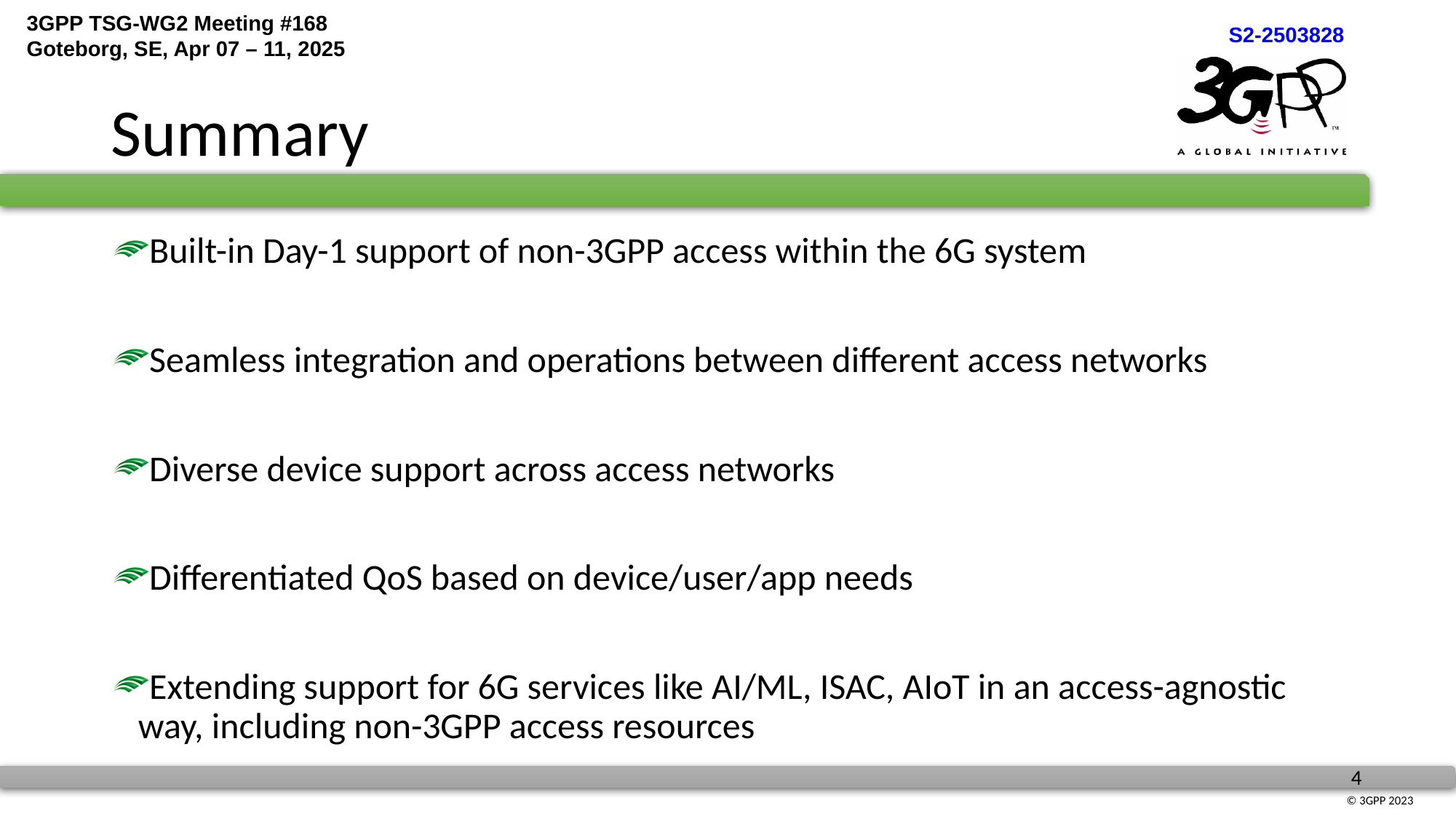

# Summary
Built-in Day-1 support of non-3GPP access within the 6G system

Seamless integration and operations between different access networks

Diverse device support across access networks

Differentiated QoS based on device/user/app needs

Extending support for 6G services like AI/ML, ISAC, AIoT in an access-agnostic way, including non-3GPP access resources